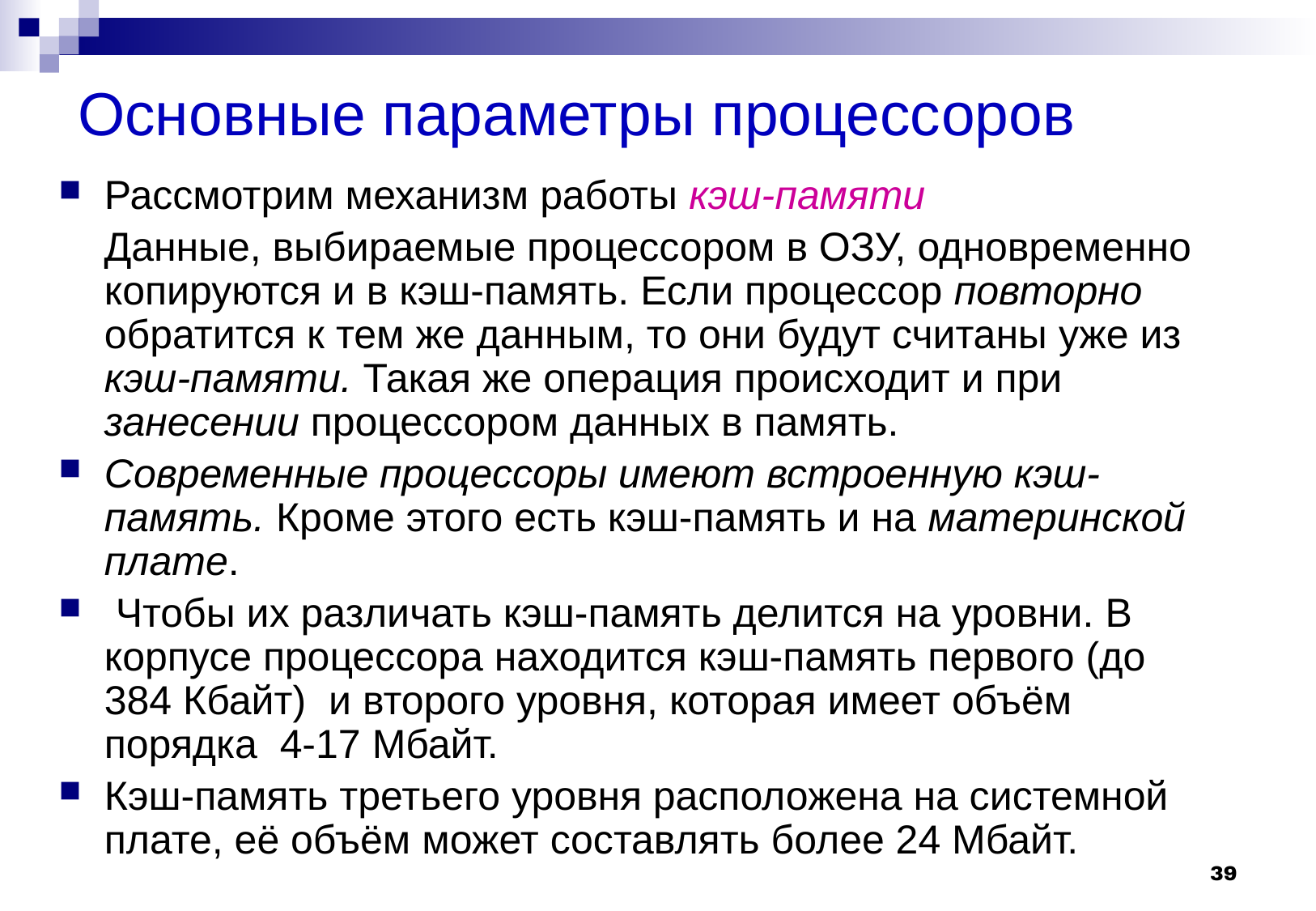

# Основные параметры процессоров
Рассмотрим механизм работы кэш-памяти
    Данные, выбираемые процессором в ОЗУ, одновременно копируются и в кэш-память. Если процессор повторно обратится к тем же данным, то они будут считаны уже из кэш-памяти. Такая же операция происходит и при занесении процессором данных в память.
Современные процессоры имеют встроенную кэш-память. Кроме этого есть кэш-память и на материнской плате.
 Чтобы их различать кэш-память делится на уровни. В корпусе процессора находится кэш-память первого (до 384 Кбайт)  и второго уровня, которая имеет объём порядка  4-17 Мбайт.
Кэш-память третьего уровня расположена на системной плате, её объём может составлять более 24 Мбайт.
39